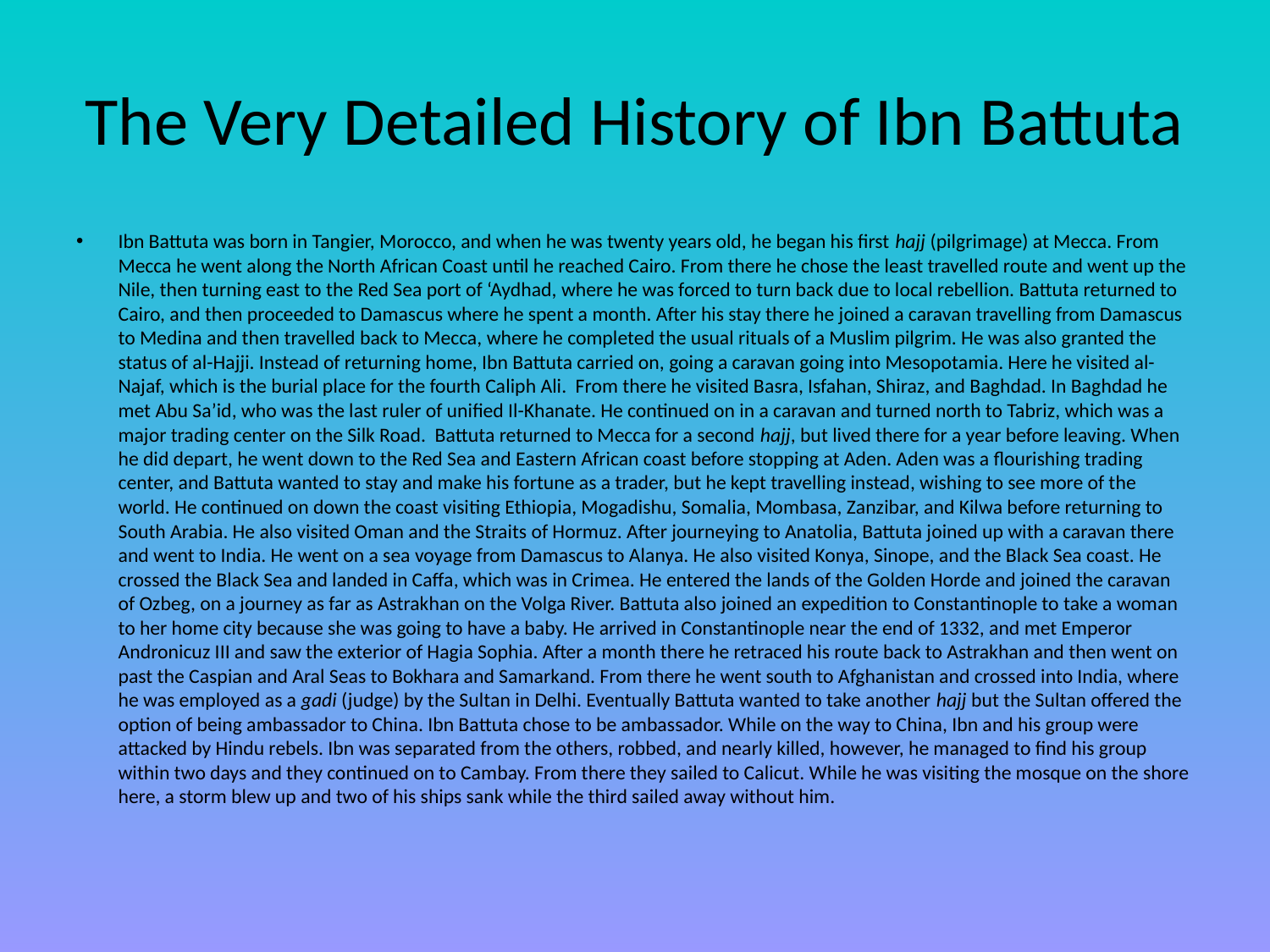

# The Very Detailed History of Ibn Battuta
Ibn Battuta was born in Tangier, Morocco, and when he was twenty years old, he began his first hajj (pilgrimage) at Mecca. From Mecca he went along the North African Coast until he reached Cairo. From there he chose the least travelled route and went up the Nile, then turning east to the Red Sea port of ‘Aydhad, where he was forced to turn back due to local rebellion. Battuta returned to Cairo, and then proceeded to Damascus where he spent a month. After his stay there he joined a caravan travelling from Damascus to Medina and then travelled back to Mecca, where he completed the usual rituals of a Muslim pilgrim. He was also granted the status of al-Hajji. Instead of returning home, Ibn Battuta carried on, going a caravan going into Mesopotamia. Here he visited al-Najaf, which is the burial place for the fourth Caliph Ali.  From there he visited Basra, Isfahan, Shiraz, and Baghdad. In Baghdad he met Abu Sa’id, who was the last ruler of unified Il-Khanate. He continued on in a caravan and turned north to Tabriz, which was a major trading center on the Silk Road.  Battuta returned to Mecca for a second hajj, but lived there for a year before leaving. When he did depart, he went down to the Red Sea and Eastern African coast before stopping at Aden. Aden was a flourishing trading center, and Battuta wanted to stay and make his fortune as a trader, but he kept travelling instead, wishing to see more of the world. He continued on down the coast visiting Ethiopia, Mogadishu, Somalia, Mombasa, Zanzibar, and Kilwa before returning to South Arabia. He also visited Oman and the Straits of Hormuz. After journeying to Anatolia, Battuta joined up with a caravan there and went to India. He went on a sea voyage from Damascus to Alanya. He also visited Konya, Sinope, and the Black Sea coast. He crossed the Black Sea and landed in Caffa, which was in Crimea. He entered the lands of the Golden Horde and joined the caravan of Ozbeg, on a journey as far as Astrakhan on the Volga River. Battuta also joined an expedition to Constantinople to take a woman to her home city because she was going to have a baby. He arrived in Constantinople near the end of 1332, and met Emperor Andronicuz III and saw the exterior of Hagia Sophia. After a month there he retraced his route back to Astrakhan and then went on past the Caspian and Aral Seas to Bokhara and Samarkand. From there he went south to Afghanistan and crossed into India, where he was employed as a gadi (judge) by the Sultan in Delhi. Eventually Battuta wanted to take another hajj but the Sultan offered the option of being ambassador to China. Ibn Battuta chose to be ambassador. While on the way to China, Ibn and his group were attacked by Hindu rebels. Ibn was separated from the others, robbed, and nearly killed, however, he managed to find his group within two days and they continued on to Cambay. From there they sailed to Calicut. While he was visiting the mosque on the shore here, a storm blew up and two of his ships sank while the third sailed away without him.